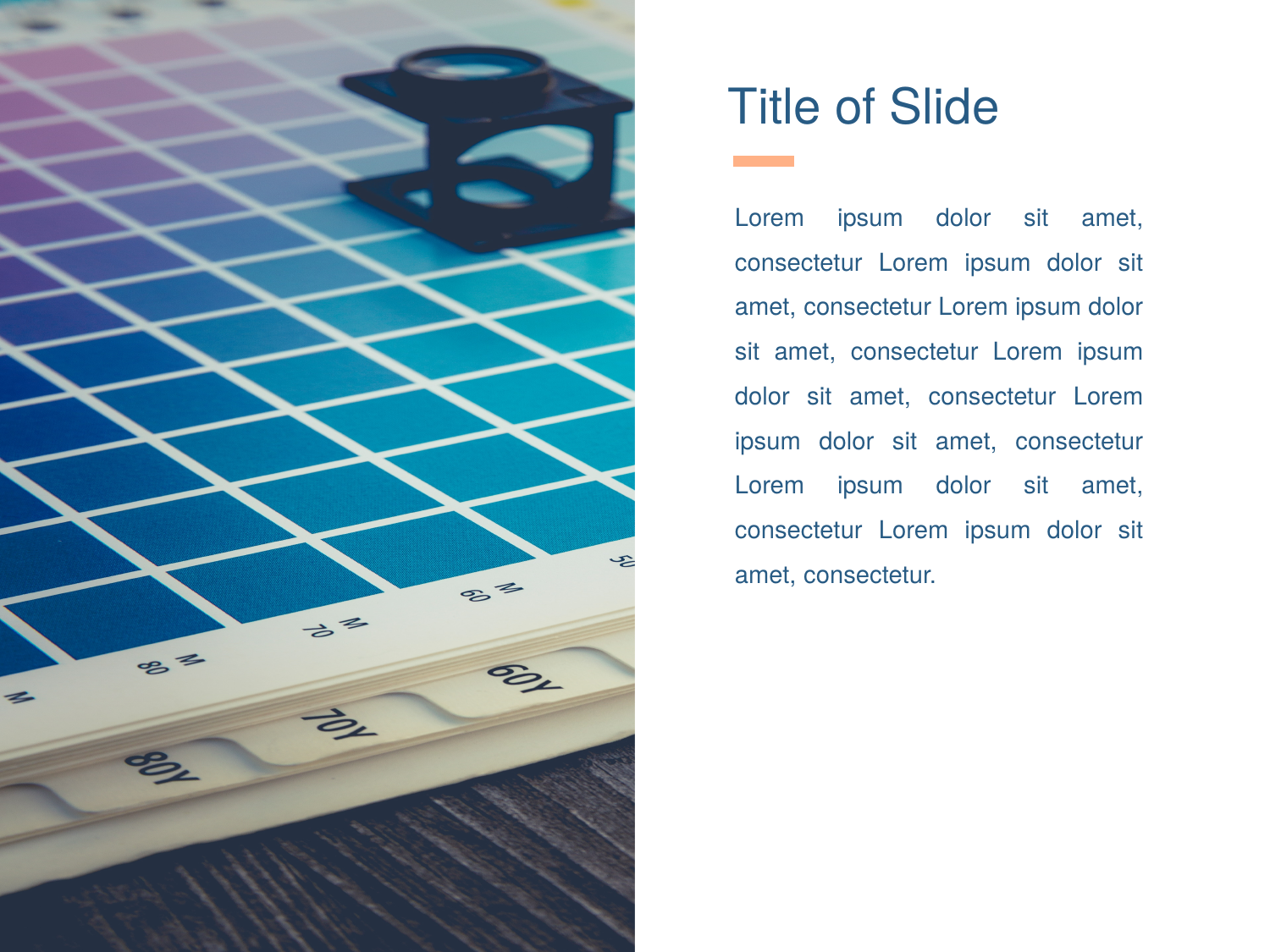

Title of Slide

Lorem ipsum dolor sit amet, consectetur Lorem ipsum dolor sit amet, consectetur Lorem ipsum dolor sit amet, consectetur Lorem ipsum dolor sit amet, consectetur Lorem ipsum dolor sit amet, consectetur Lorem ipsum dolor sit amet, consectetur Lorem ipsum dolor sit amet, consectetur.